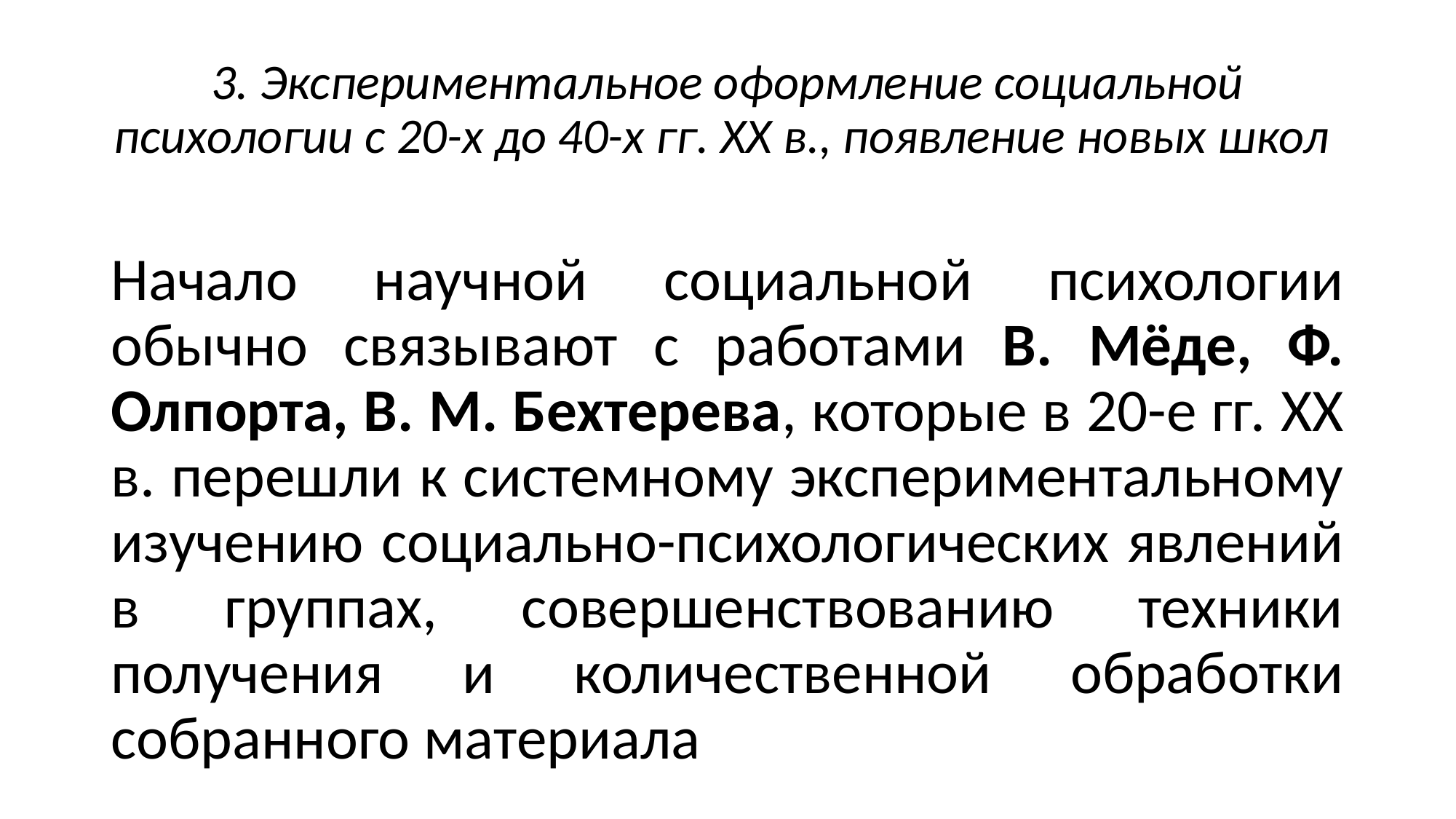

# 3. Экспериментальное оформление социальной психологии с 20-х до 40-х гг. ХХ в., появление новых школ
Начало научной социальной психологии обычно связывают с работами В. Мёде, Ф. Олпорта, В. М. Бехтерева, которые в 20-е гг. ХХ в. перешли к системному экспериментальному изучению социально-психологических явлений в группах, совершенствованию техники получения и количественной обработки собранного материала